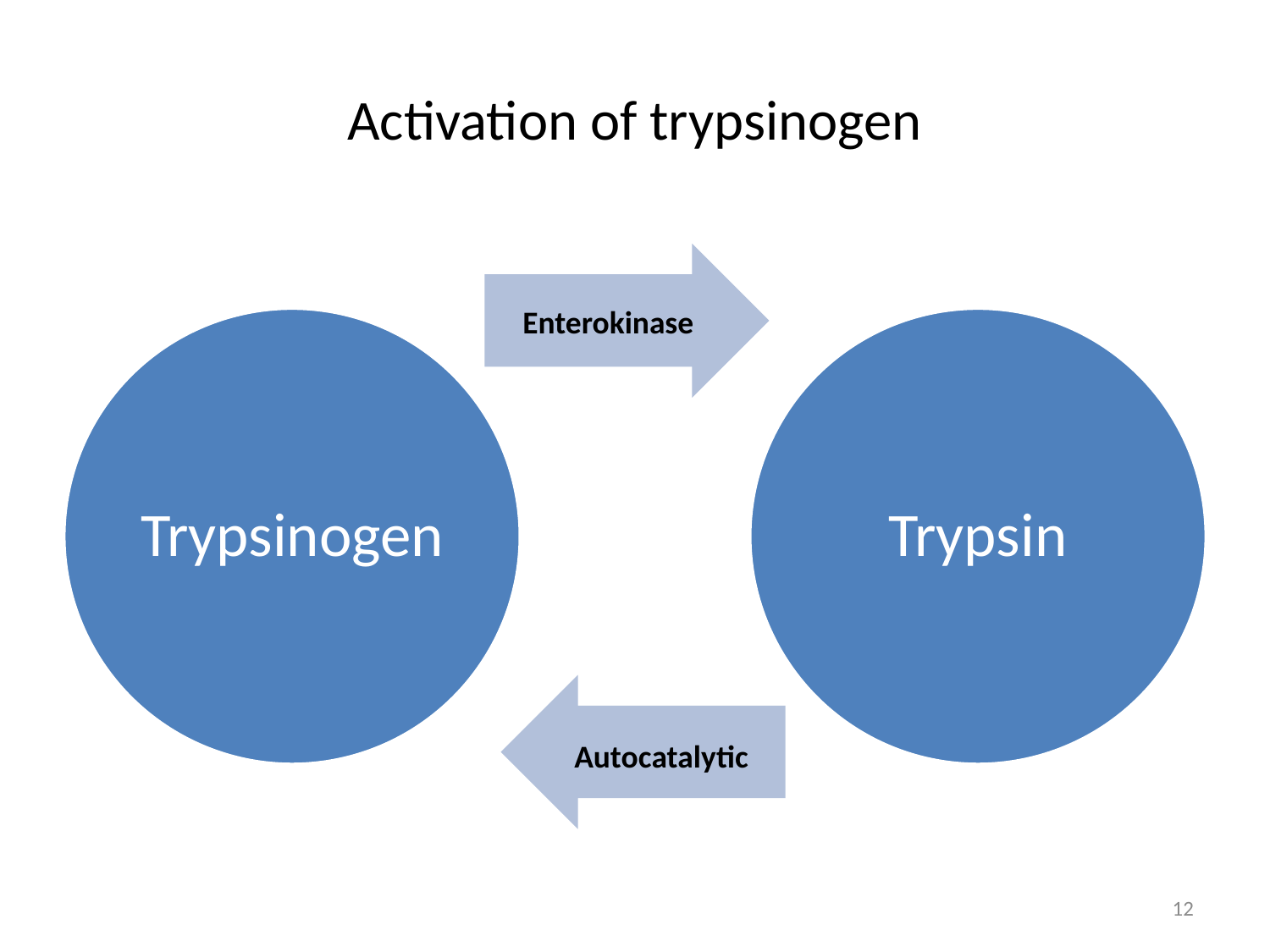

# Activation of trypsinogen
Trypsinogen

Trypsin

Enterokinase
Autocatalytic
12